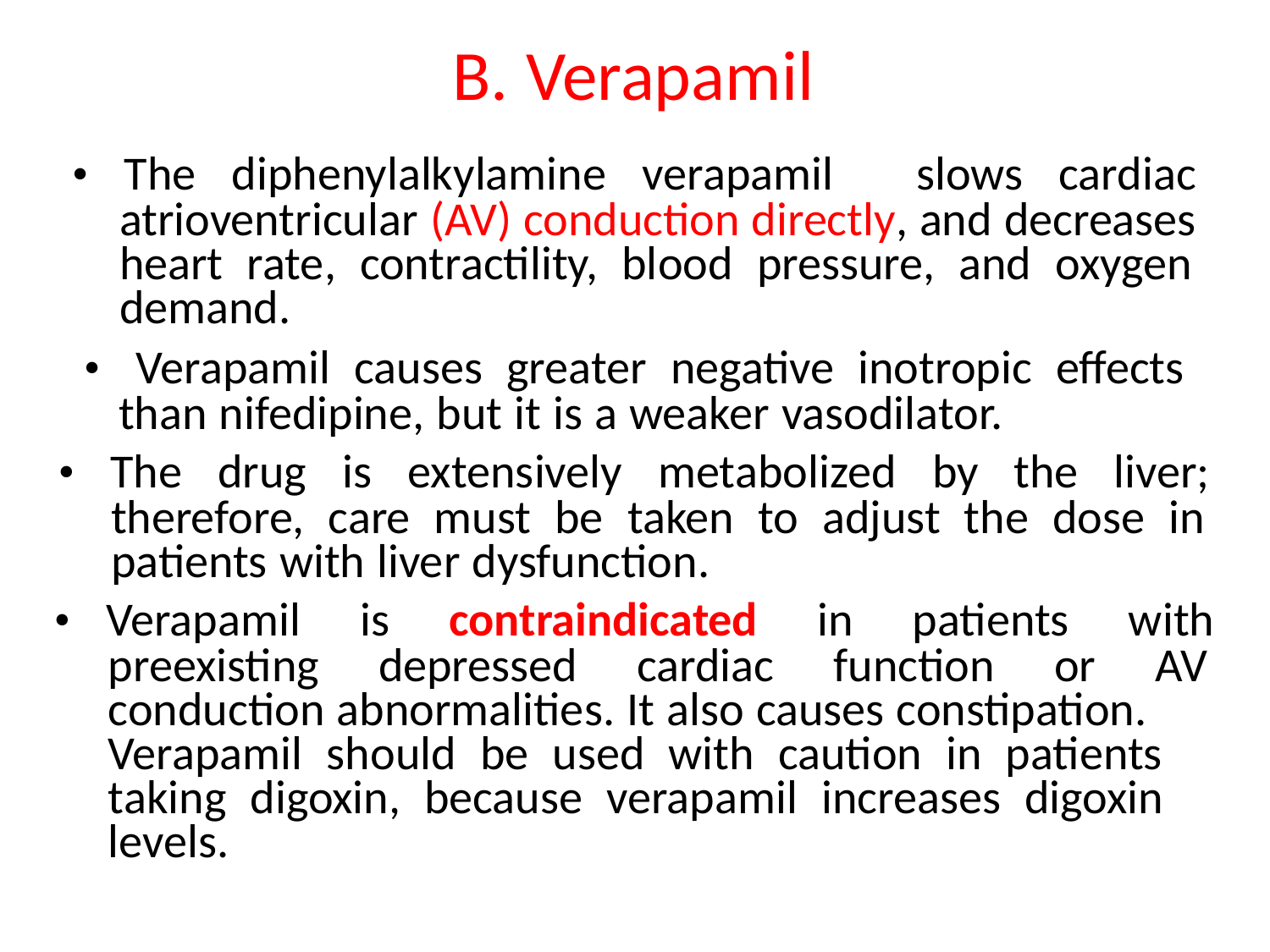

B. Verapamil
•   The   diphenylalkylamine   verapamil       slows   cardiac
atrioventricular (AV) conduction directly, and decreases
heart  rate,  contractility,  blood  pressure,  and  oxygen
demand.
•   Verapamil  causes  greater  negative  inotropic  effects
than nifedipine, but it is a weaker vasodilator.
•   The   drug   is   extensively   metabolized   by   the   liver;
therefore,  care  must  be  taken  to  adjust  the  dose  in
patients with liver dysfunction.
•   Verapamil     is     contraindicated     in     patients     with
preexisting     depressed     cardiac     function     or     AV
conduction abnormalities. It also causes constipation.
Verapamil  should  be  used  with  caution  in  patients
taking  digoxin,  because  verapamil  increases  digoxin
levels.